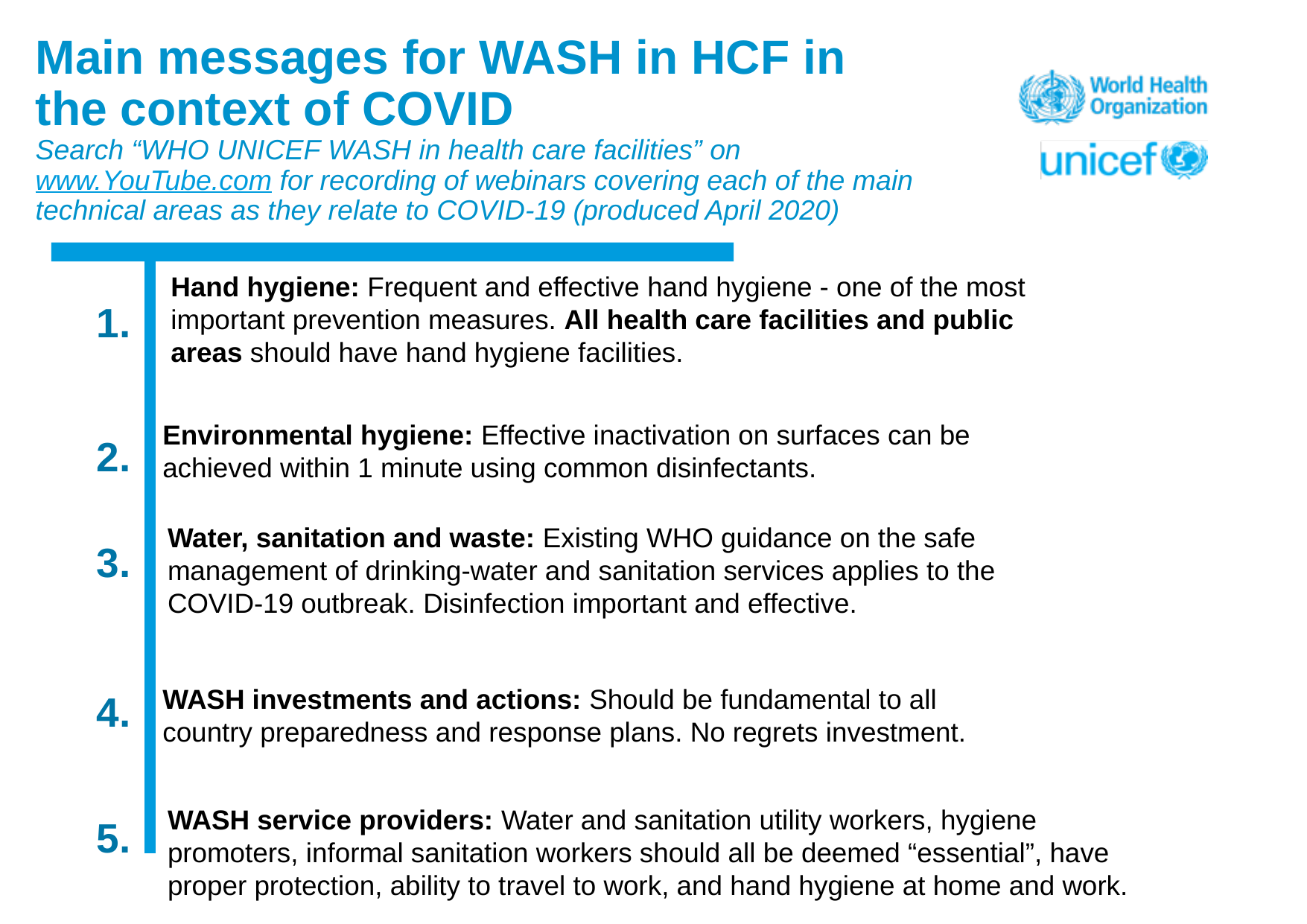

# Main messages for WASH in HCF in the context of COVID Search “WHO UNICEF WASH in health care facilities” on www.YouTube.com for recording of webinars covering each of the main technical areas as they relate to COVID-19 (produced April 2020)
Hand hygiene: Frequent and effective hand hygiene - one of the most important prevention measures. All health care facilities and public areas should have hand hygiene facilities.

1.
Environmental hygiene: Effective inactivation on surfaces can be achieved within 1 minute using common disinfectants.
2.
Water, sanitation and waste: Existing WHO guidance on the safe management of drinking-water and sanitation services applies to the COVID-19 outbreak. Disinfection important and effective.
3.
WASH investments and actions: Should be fundamental to all country preparedness and response plans. No regrets investment.
4.
WASH service providers: Water and sanitation utility workers, hygiene promoters, informal sanitation workers should all be deemed “essential”, have proper protection, ability to travel to work, and hand hygiene at home and work.
5.